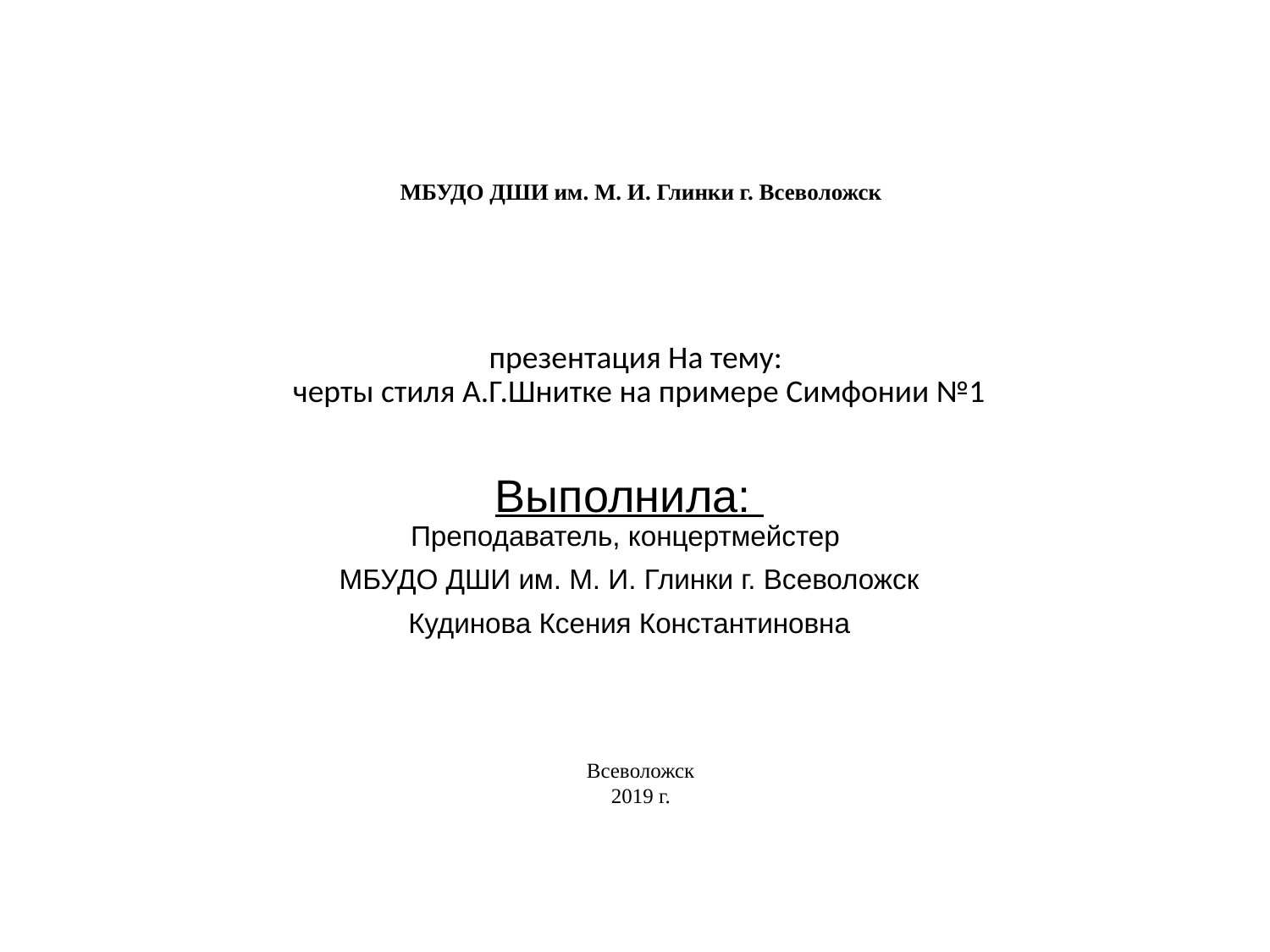

МБУДО ДШИ им. М. И. Глинки г. Всеволожск
# презентация На тему: черты стиля А.Г.Шнитке на примере Симфонии №1
Выполнила:
Преподаватель, концертмейстер
МБУДО ДШИ им. М. И. Глинки г. Всеволожск
Кудинова Ксения Константиновна
Всеволожск
2019 г.